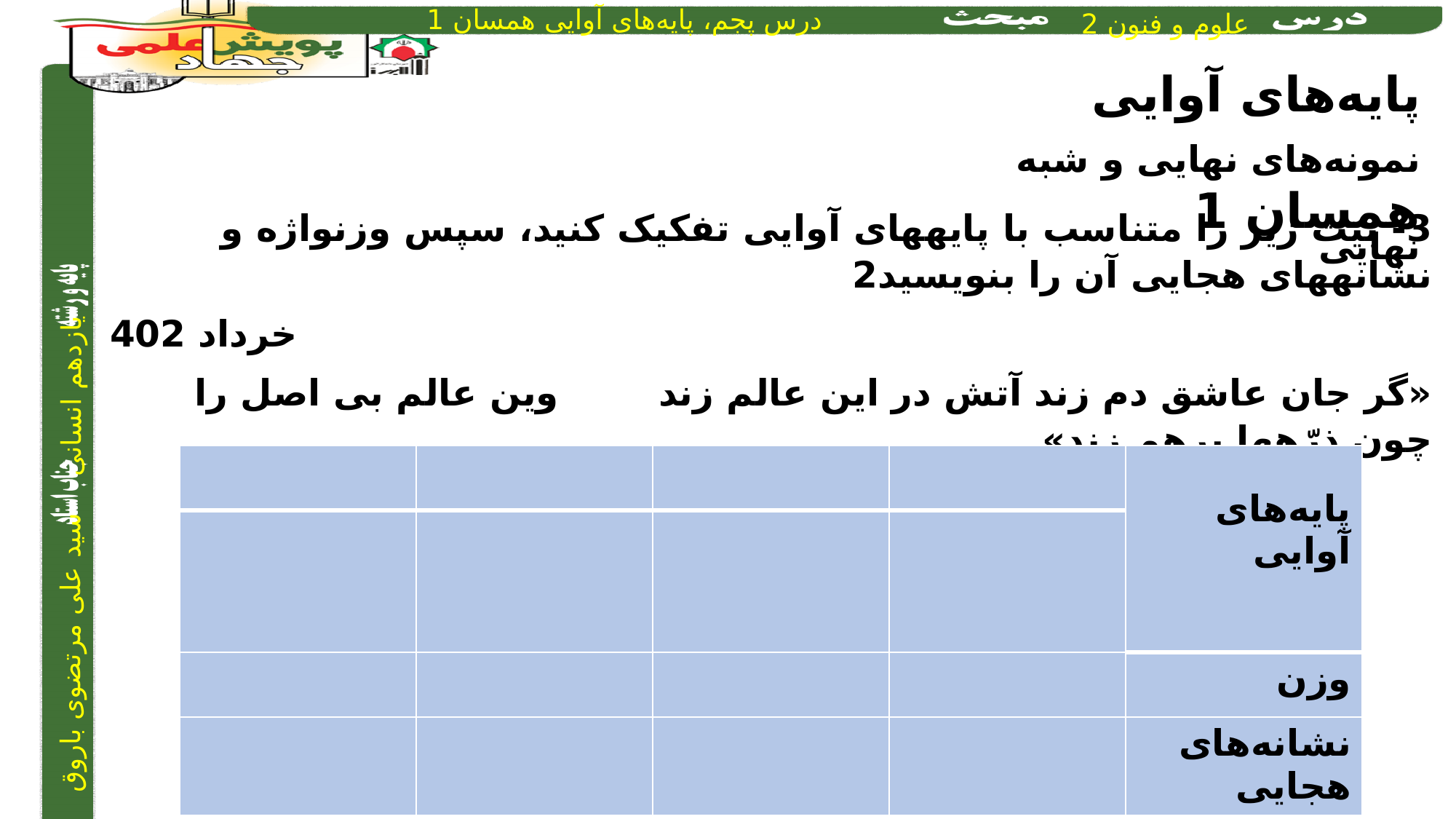

پایه‌های آوایی همسان 1
نمونه‌های نهایی و شبه نهایی
3- بیت زیر را متناسب با پایه­های آوایی تفکیک کنید، سپس وزن­واژه و نشانه­های هجایی آن را بنویسید2
	      خرداد 402
«گر جان عاشق دم زند آتش در این عالم زند		وین عالم بی اصل را چون ذرّه­ها برهم زند»
|  |  |  |  | پایه‌های آوایی |
| --- | --- | --- | --- | --- |
|  |  |  |  |  |
|  |  |  |  | وزن |
|  |  |  |  | نشانه‌های هجایی |